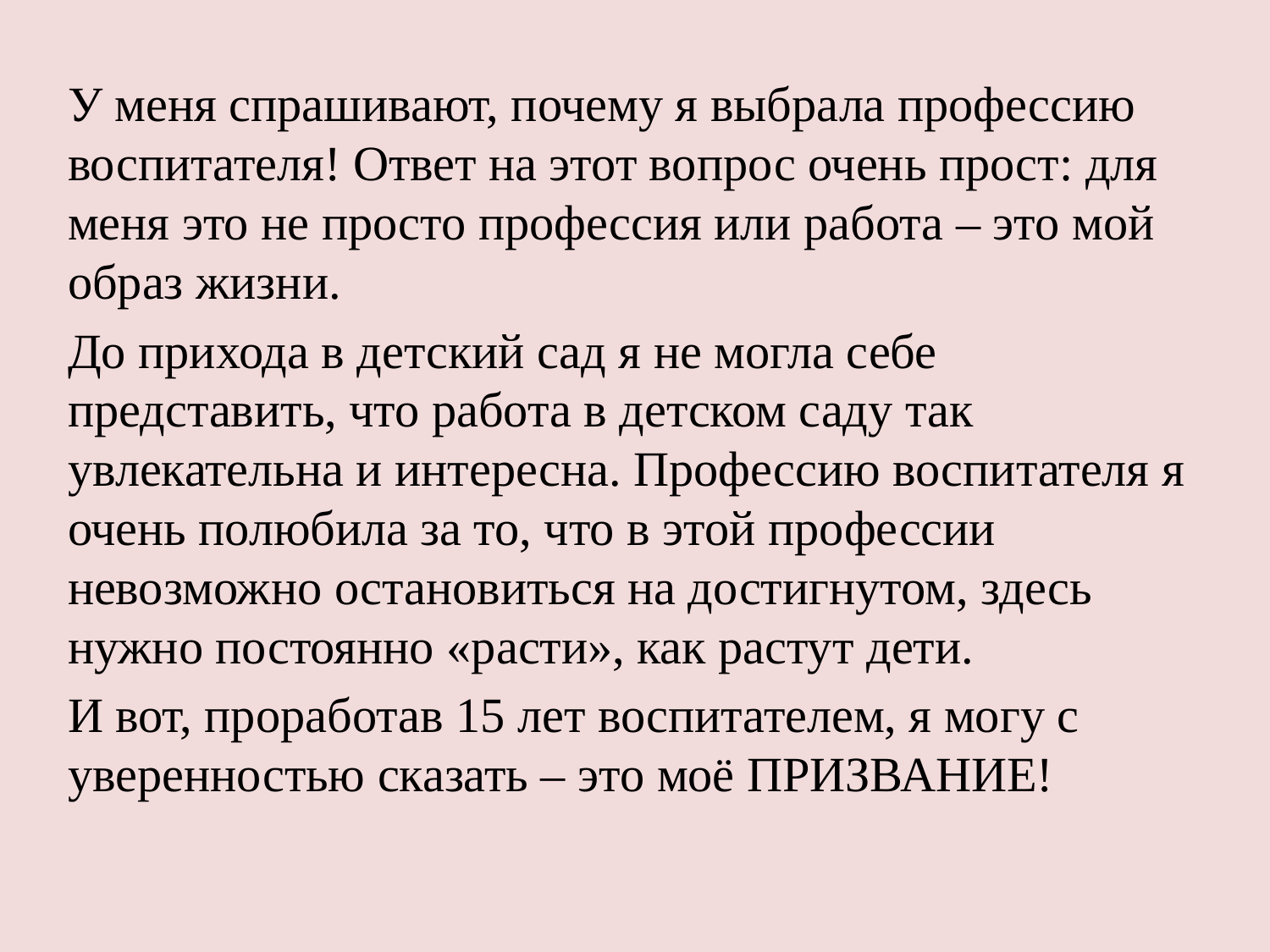

У меня спрашивают, почему я выбрала профессию воспитателя! Ответ на этот вопрос очень прост: для меня это не просто профессия или работа – это мой образ жизни.
До прихода в детский сад я не могла себе представить, что работа в детском саду так увлекательна и интересна. Профессию воспитателя я очень полюбила за то, что в этой профессии невозможно остановиться на достигнутом, здесь нужно постоянно «расти», как растут дети.
И вот, проработав 15 лет воспитателем, я могу с уверенностью сказать – это моё ПРИЗВАНИЕ!